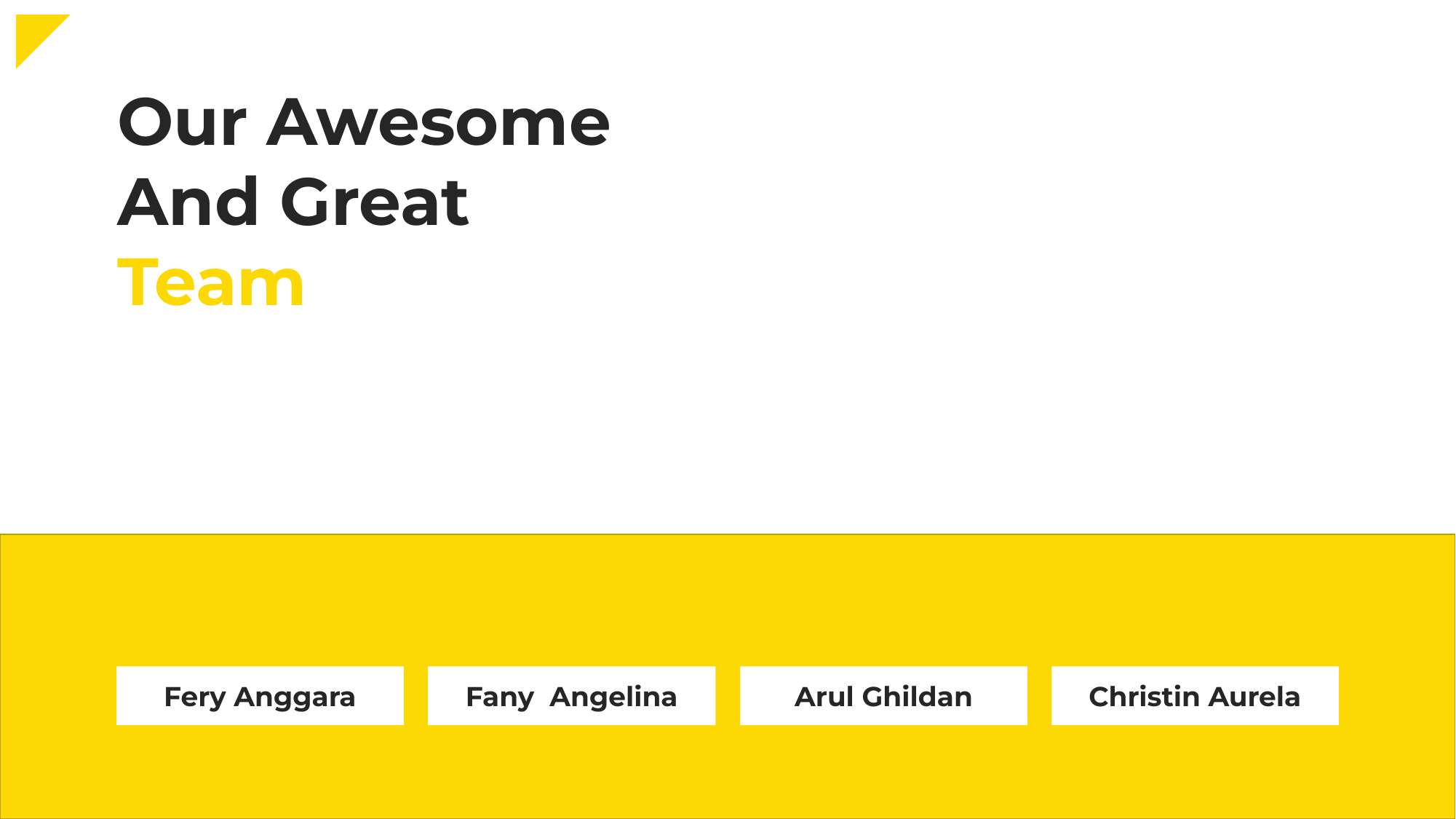

Our Awesome And Great Team

Fery Anggara

Arul Ghildan

Christin Aurela

Fany  Angelina